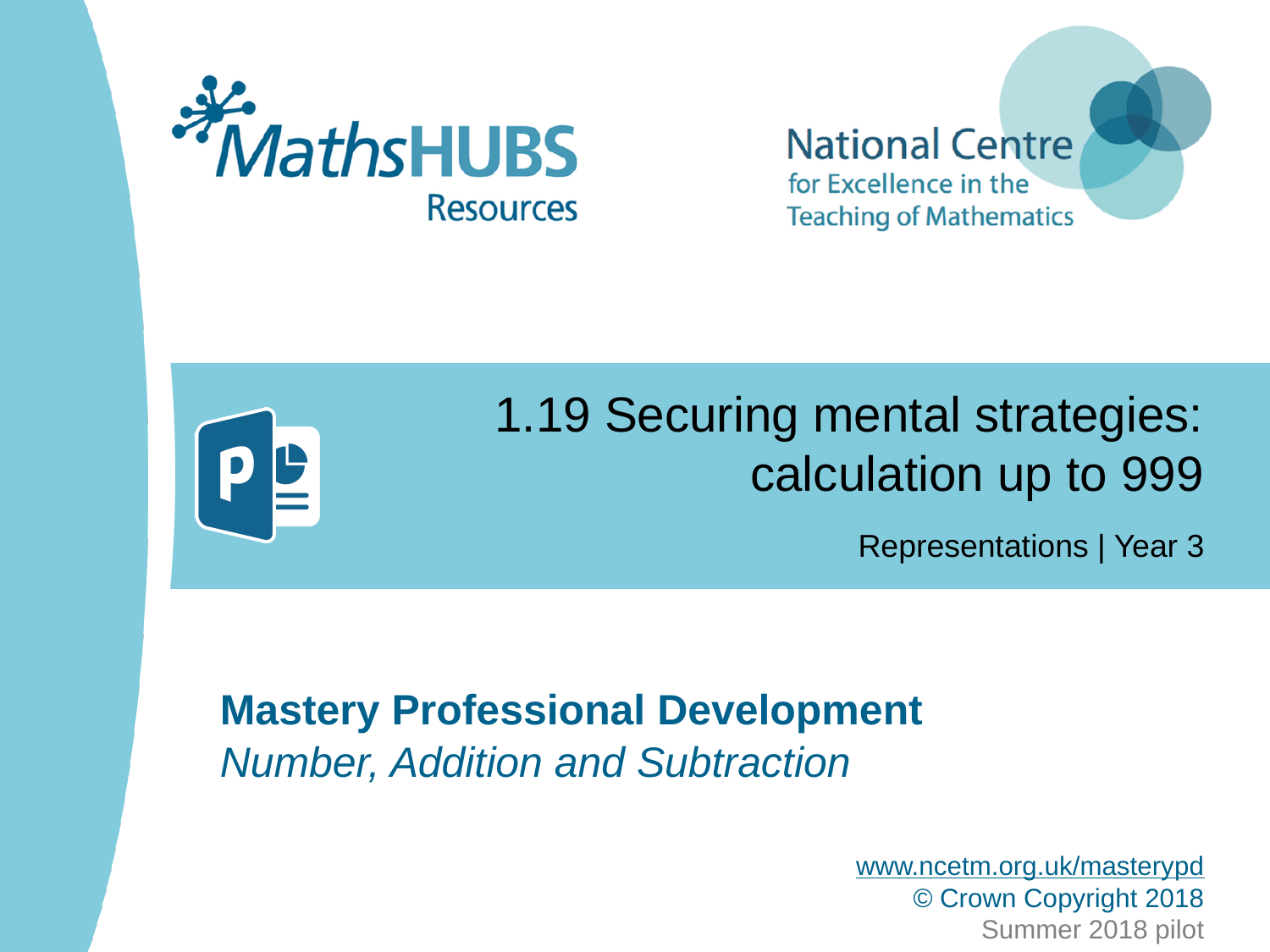

# 1.19 Securing mental strategies: calculation up to 999
Representations | Year 3
Number, Addition and Subtraction